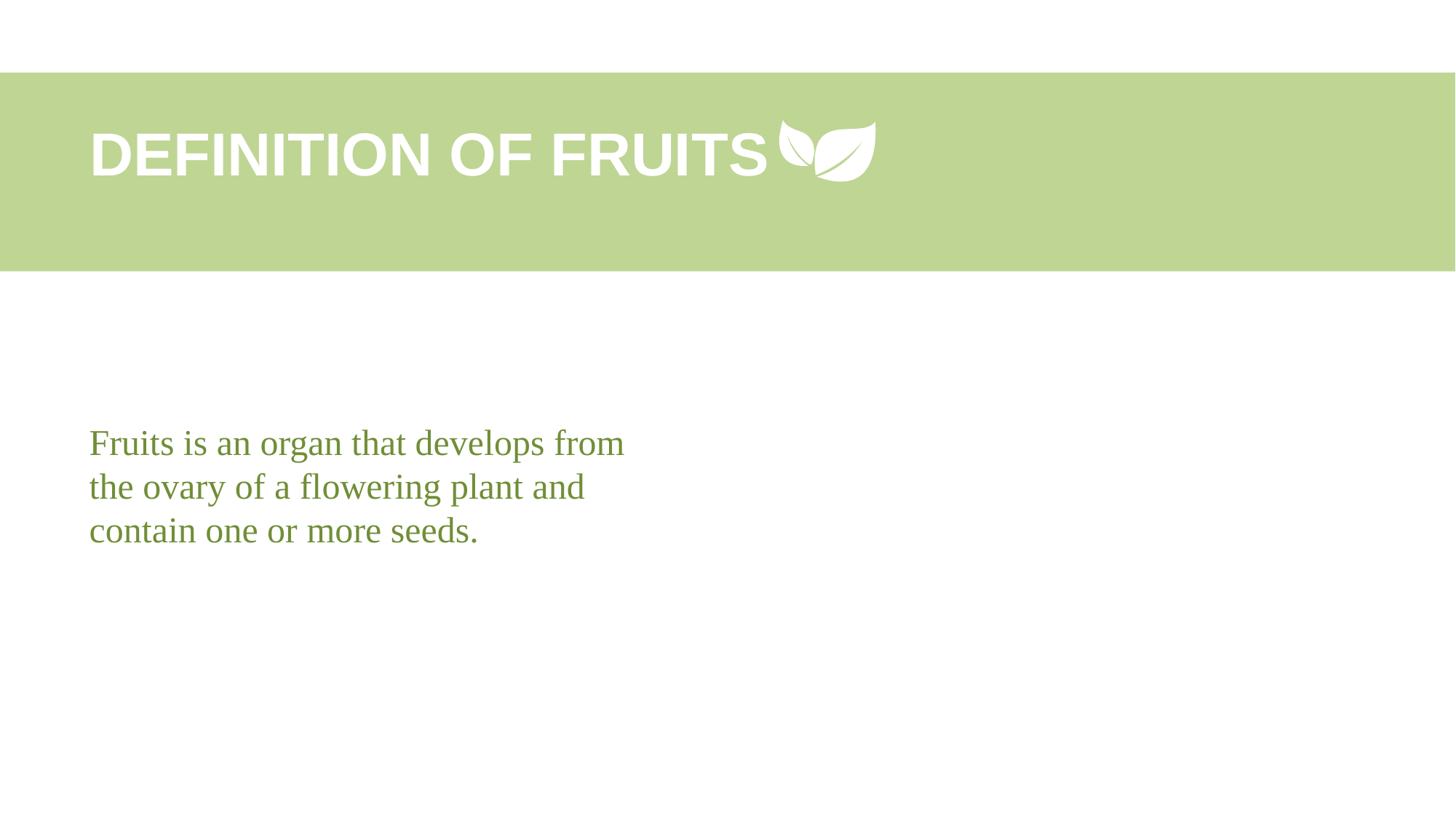

DEFINITION OF FRUITS

Fruits is an organ that develops from the ovary of a flowering plant and contain one or more seeds.